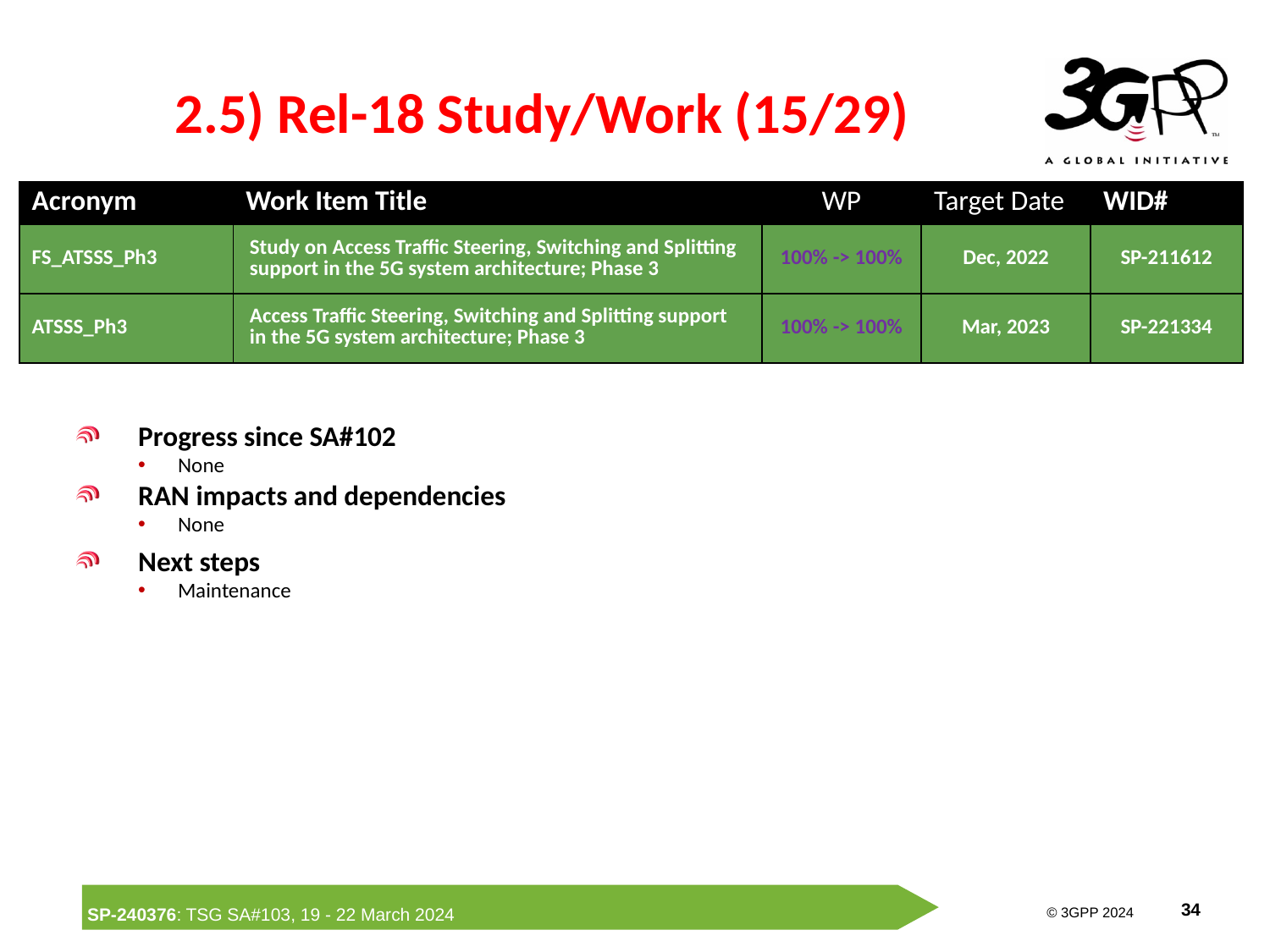

# 2.5) Rel-18 Study/Work (15/29)
| Acronym | Work Item Title | WP | Target Date | WID# |
| --- | --- | --- | --- | --- |
| FS\_ATSSS\_Ph3 | Study on Access Traffic Steering, Switching and Splitting support in the 5G system architecture; Phase 3 | 100% -> 100% | Dec, 2022 | SP-211612 |
| ATSSS\_Ph3 | Access Traffic Steering, Switching and Splitting support in the 5G system architecture; Phase 3 | 100% -> 100% | Mar, 2023 | SP-221334 |
Progress since SA#102
None
RAN impacts and dependencies
None
Next steps
Maintenance